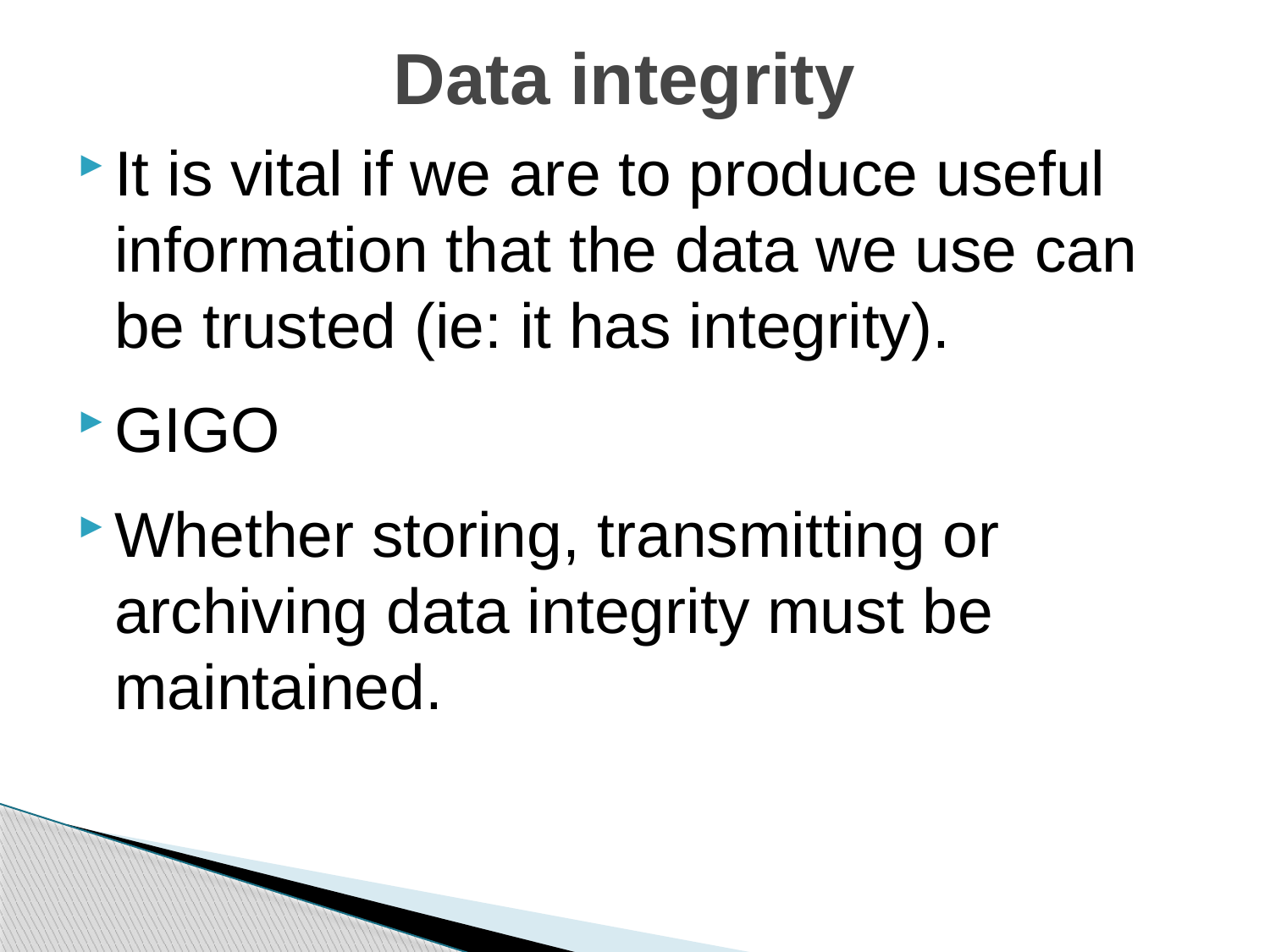

# Data integrity
It is vital if we are to produce useful information that the data we use can be trusted (ie: it has integrity).
GIGO
Whether storing, transmitting or archiving data integrity must be maintained.